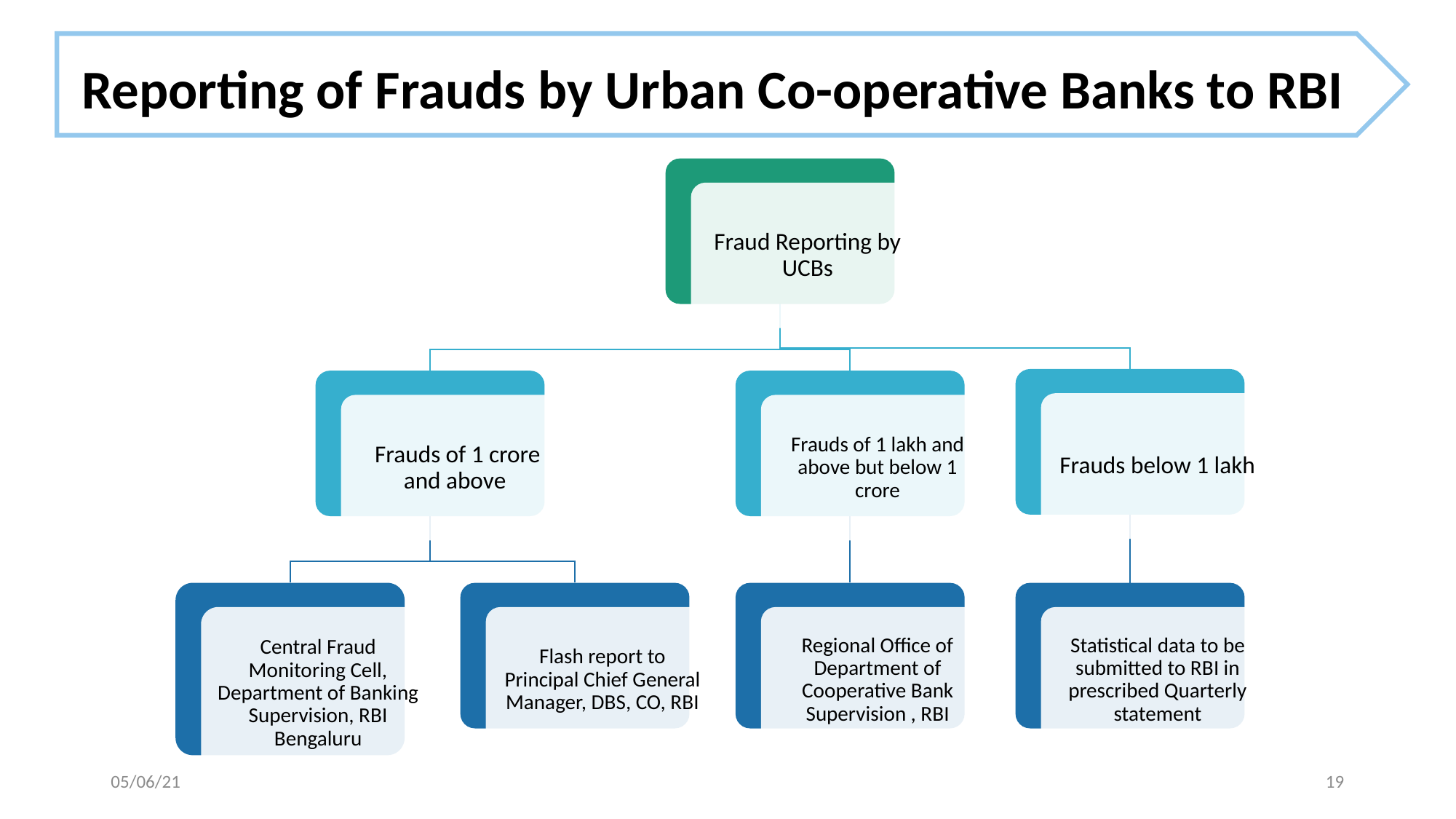

# .
Reporting of Frauds by Urban Co-operative Banks to RBI
Fraud Reporting by UCBs
Frauds of 1 crore and above
Central Fraud Monitoring Cell, Department of Banking Supervision, RBI Bengaluru
Flash report to Principal Chief General Manager, DBS, CO, RBI
Frauds of 1 lakh and above but below 1 crore
Regional Office of Department of Cooperative Bank Supervision , RBI
Frauds below 1 lakh
Statistical data to be submitted to RBI in prescribed Quarterly statement
05/06/21
19